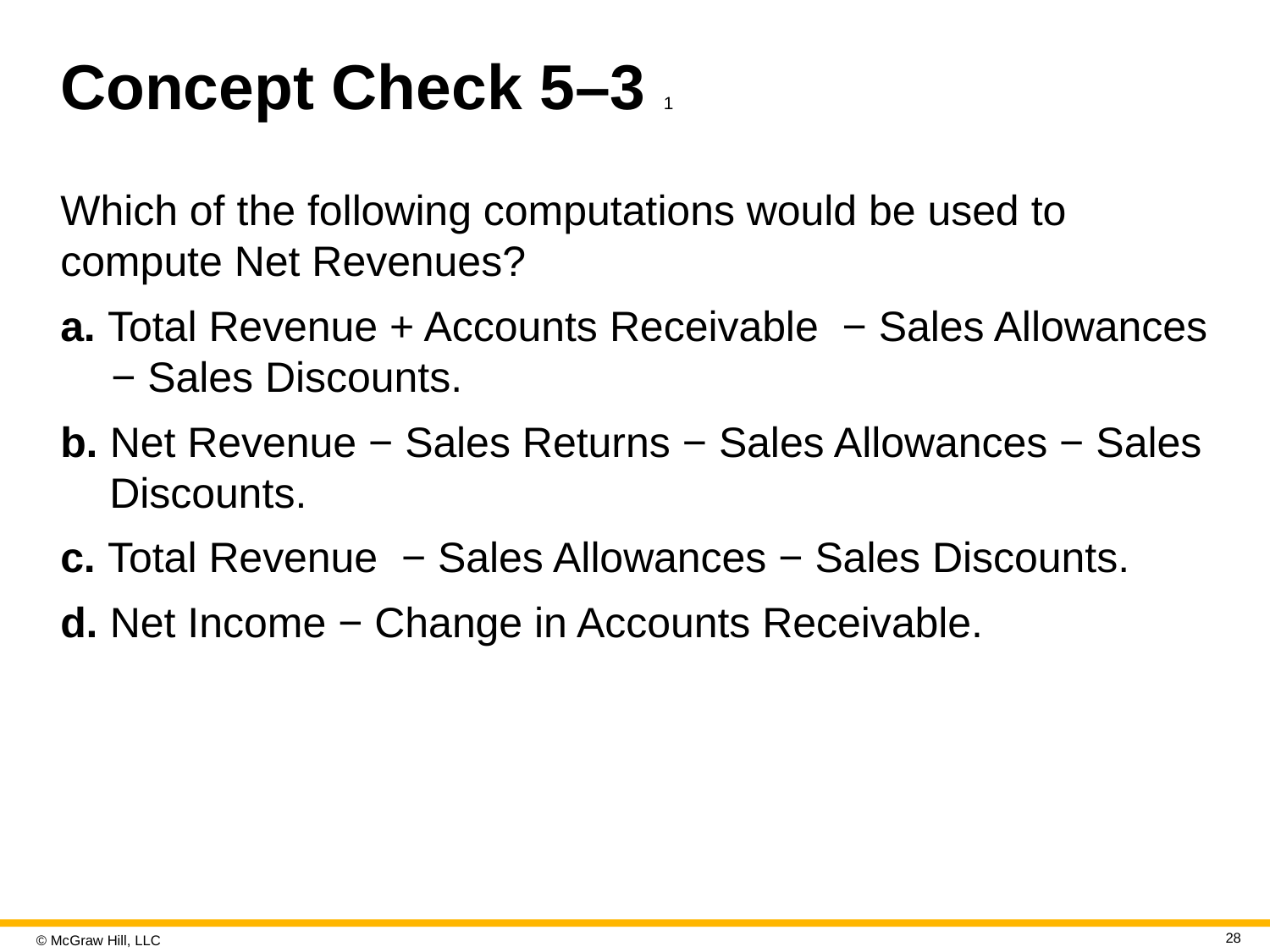

# Concept Check 5–3 1
Which of the following computations would be used to compute Net Revenues?
a. Total Revenue + Accounts Receivable  − Sales Allowances − Sales Discounts.
b. Net Revenue − Sales Returns − Sales Allowances − Sales Discounts.
c. Total Revenue  − Sales Allowances − Sales Discounts.
d. Net Income − Change in Accounts Receivable.
28